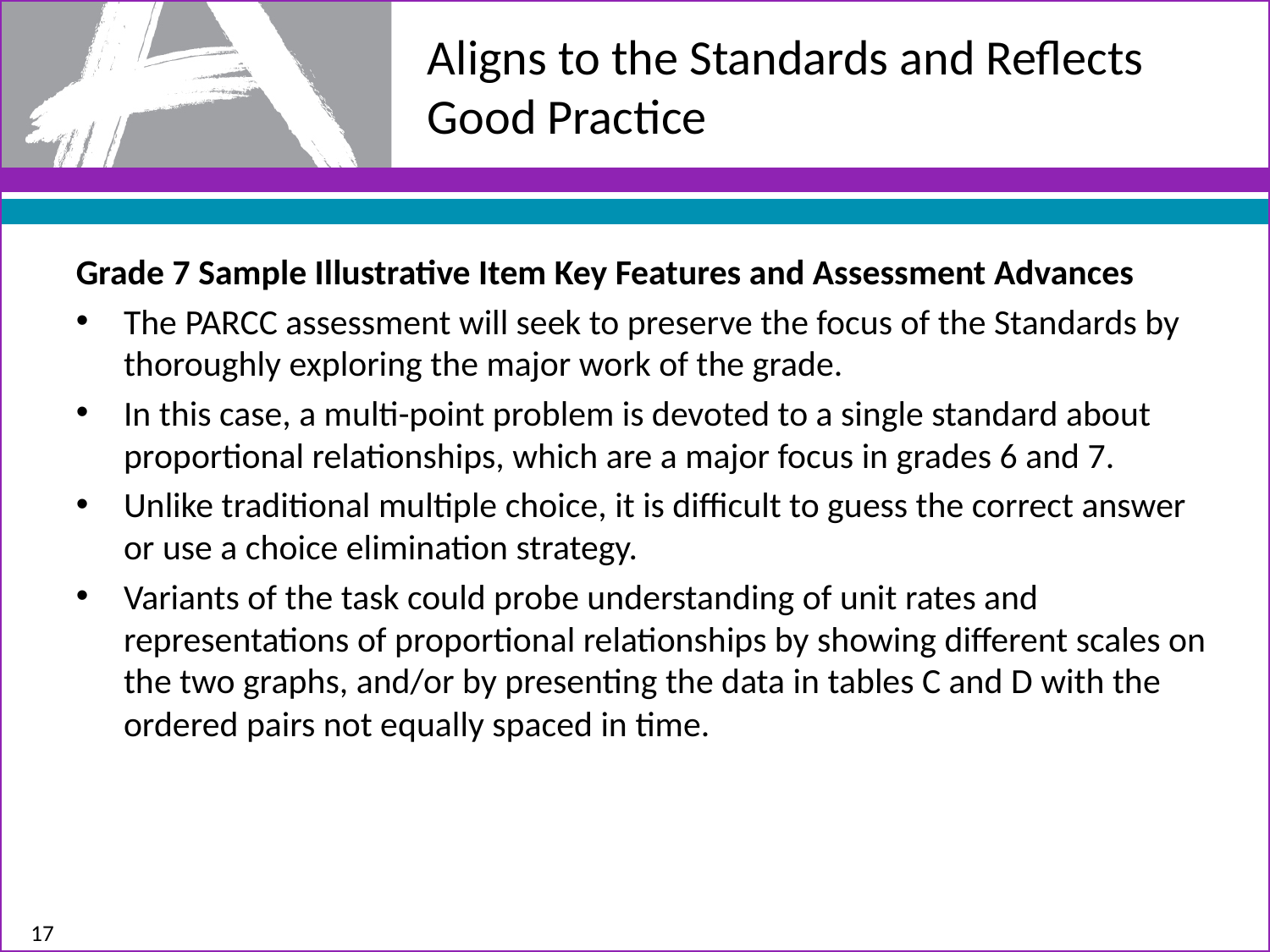

# Aligns to the Standards and Reflects Good Practice
Grade 7 Sample Illustrative Item Key Features and Assessment Advances
The PARCC assessment will seek to preserve the focus of the Standards by thoroughly exploring the major work of the grade.
In this case, a multi-point problem is devoted to a single standard about proportional relationships, which are a major focus in grades 6 and 7.
Unlike traditional multiple choice, it is difficult to guess the correct answer or use a choice elimination strategy.
Variants of the task could probe understanding of unit rates and representations of proportional relationships by showing different scales on the two graphs, and/or by presenting the data in tables C and D with the ordered pairs not equally spaced in time.
17